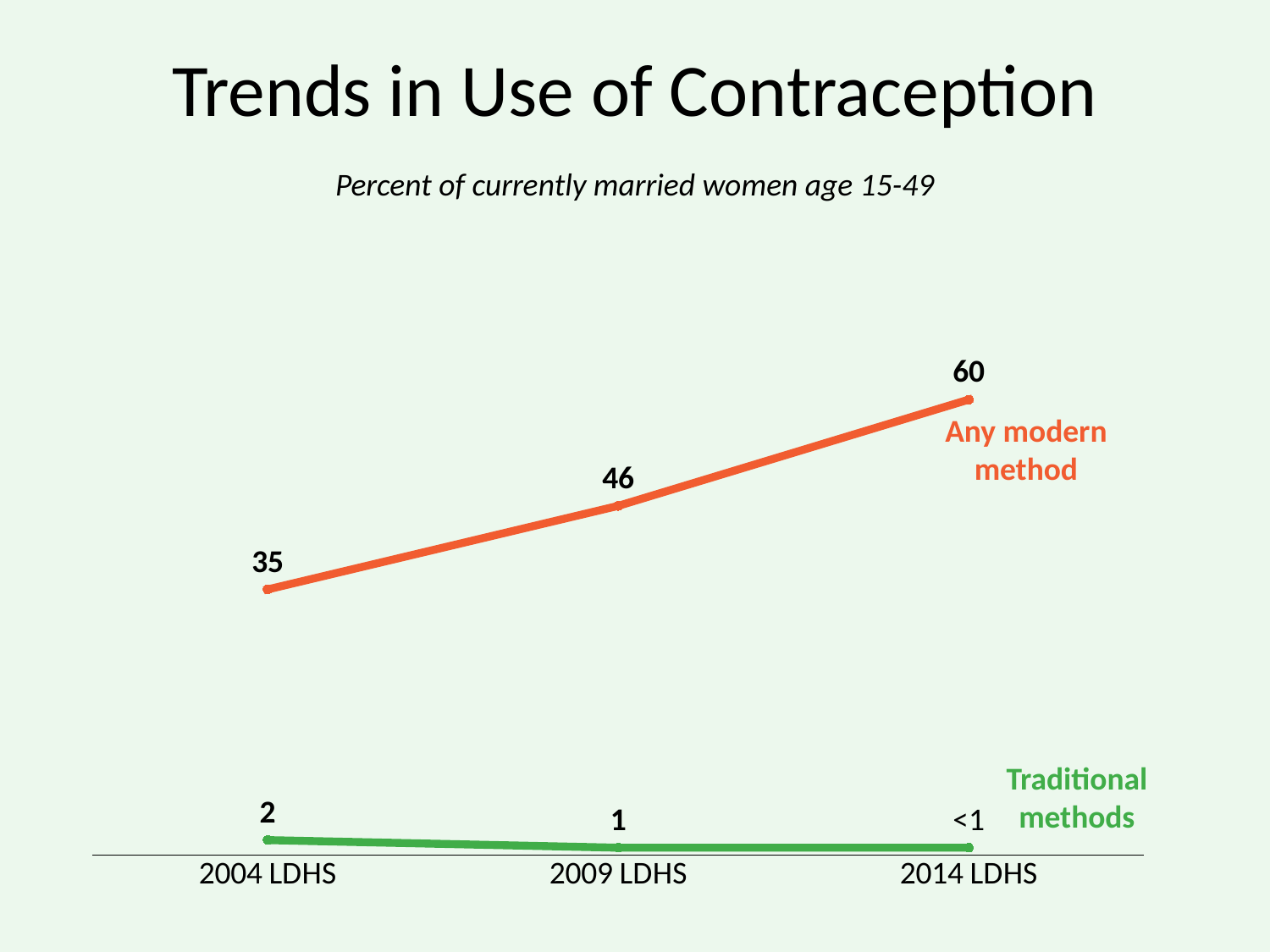

# Trends in Use of Contraception

### Chart

| Category | Traditional methods | Any modern method |
|---|---|---|
| 2004 LDHS | 2.0 | 35.0 |
| 2009 LDHS | 1.0 | 46.0 |
| 2014 LDHS | 1.0 | 60.0 |
Percent of currently married women age 15-49
Any modern method
Traditional methods